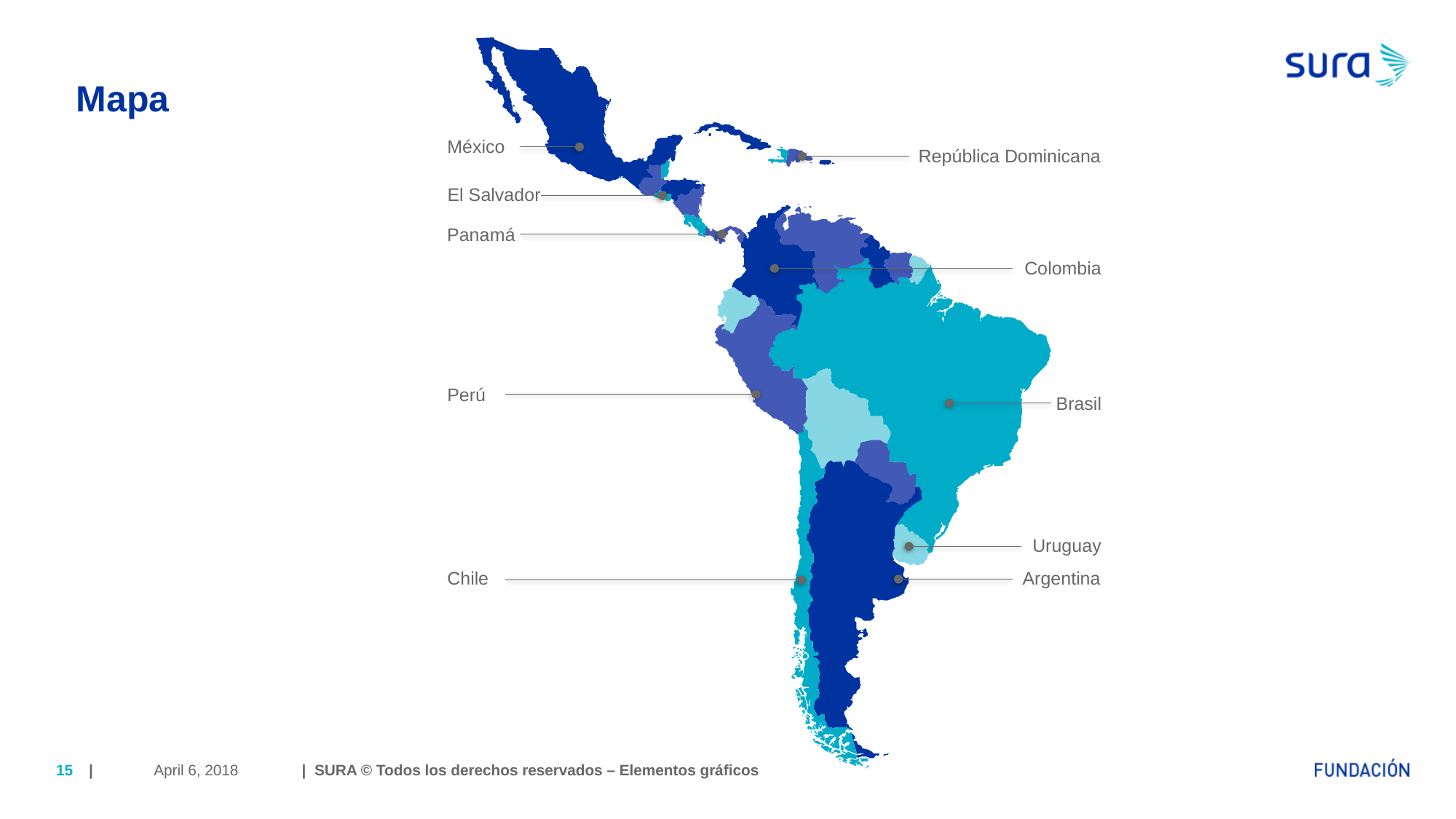

# Mapa
México
República Dominicana
El Salvador
Panamá
Colombia
Perú
Brasil
Uruguay
Argentina
Chile
April 6, 2018
15
|                                                  |  SURA © Todos los derechos reservados – Elementos gráficos